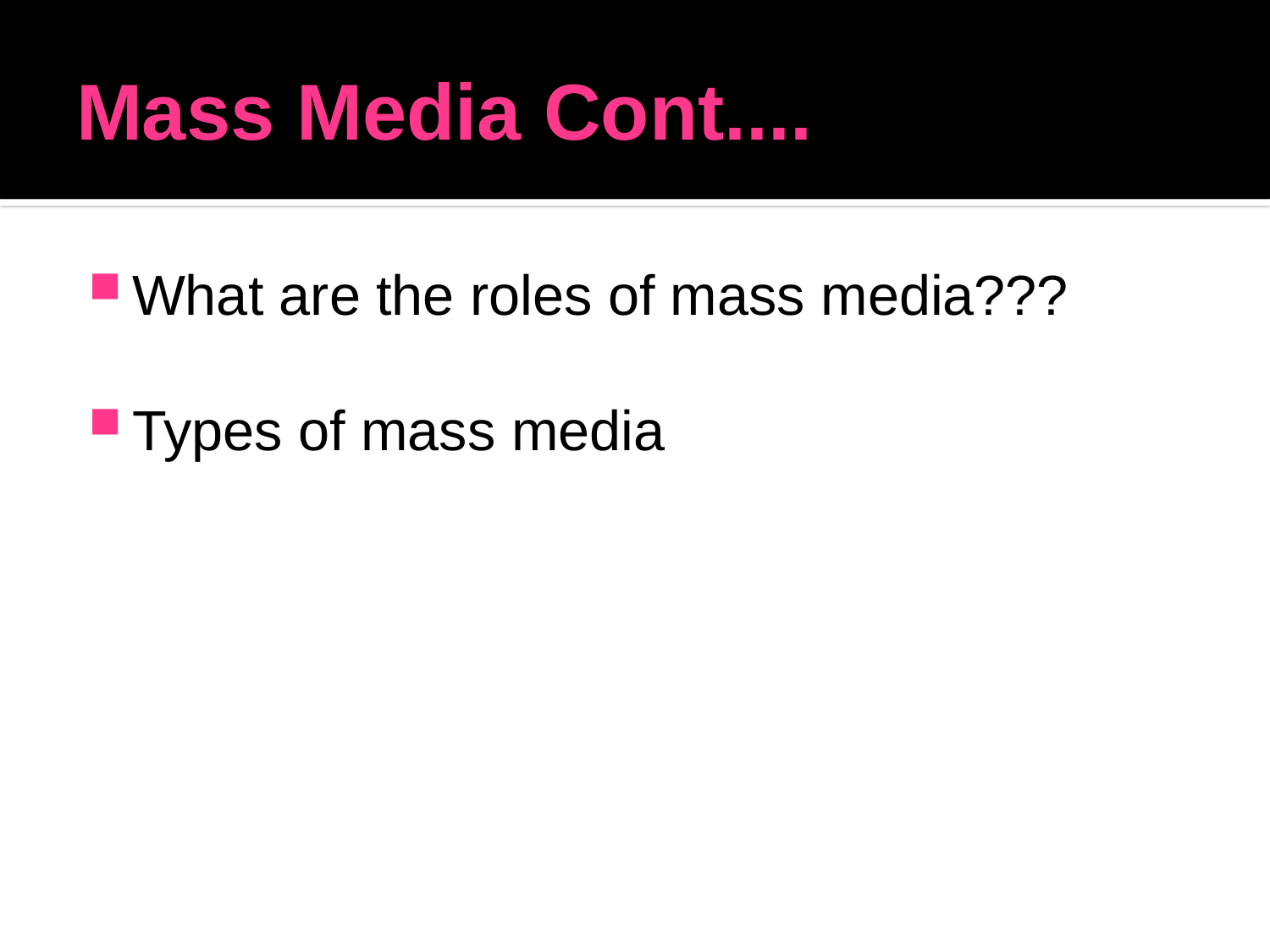

# Mass Media Cont....
What are the roles of mass media???

Types of mass media